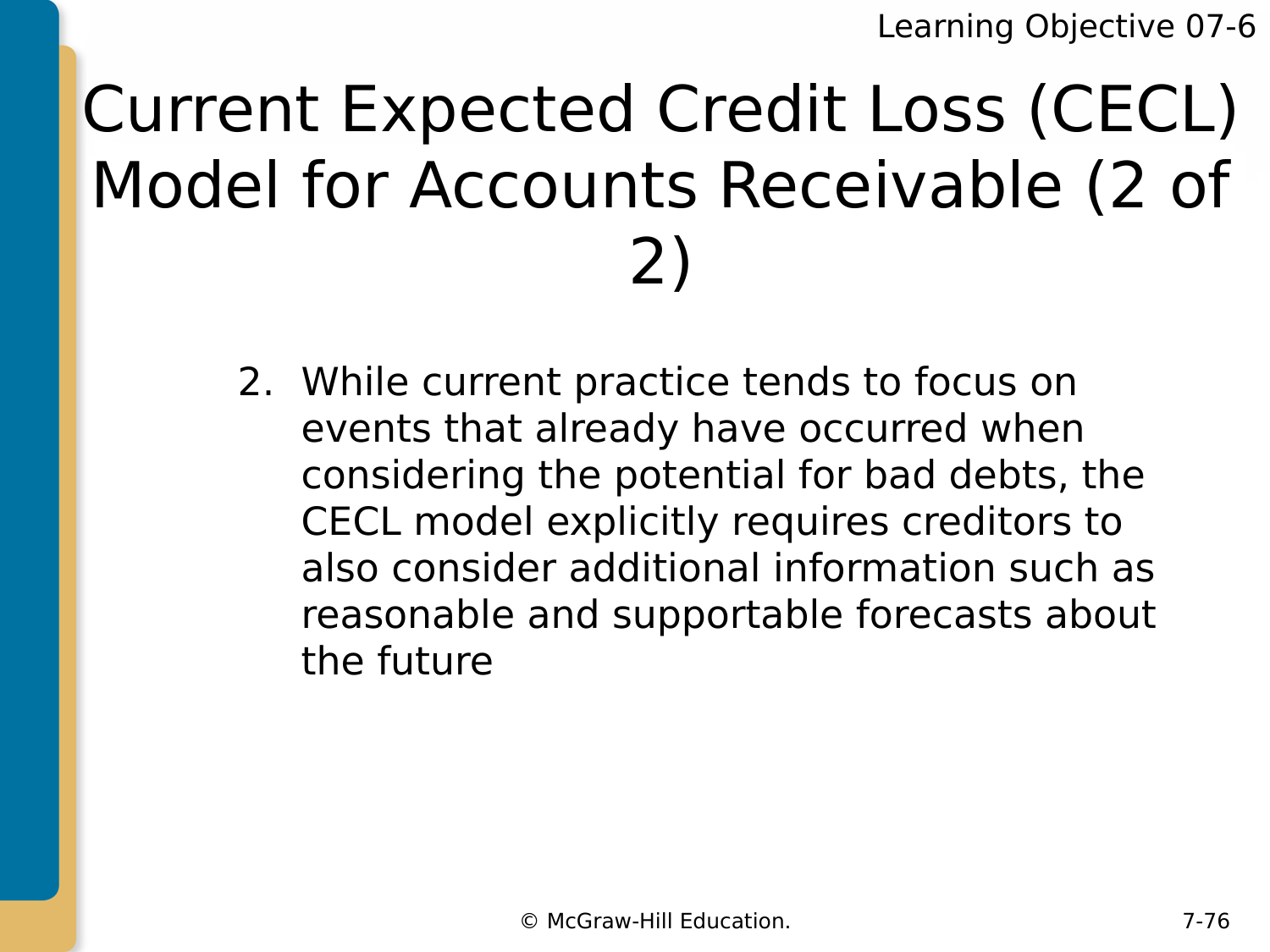

Learning Objective 07-6
# Current Expected Credit Loss (CECL) Model for Accounts Receivable (2 of 2)
While current practice tends to focus on events that already have occurred when considering the potential for bad debts, the CECL model explicitly requires creditors to also consider additional information such as reasonable and supportable forecasts about the future